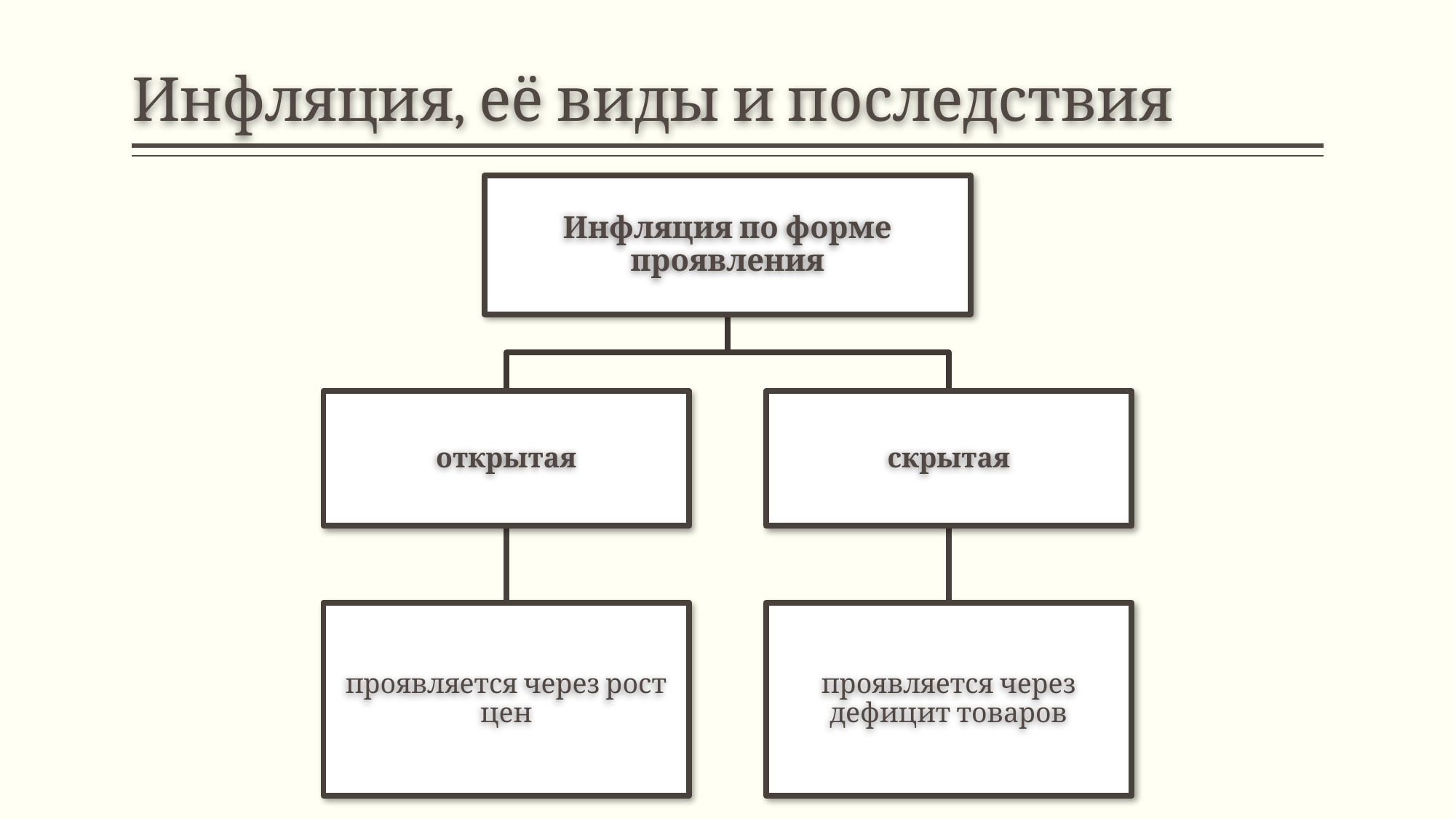

# Инфляция, её виды и последствия

Инфляция по форме проявления

открытая

скрытая

проявляется через рост цен

проявляется через дефицит товаров